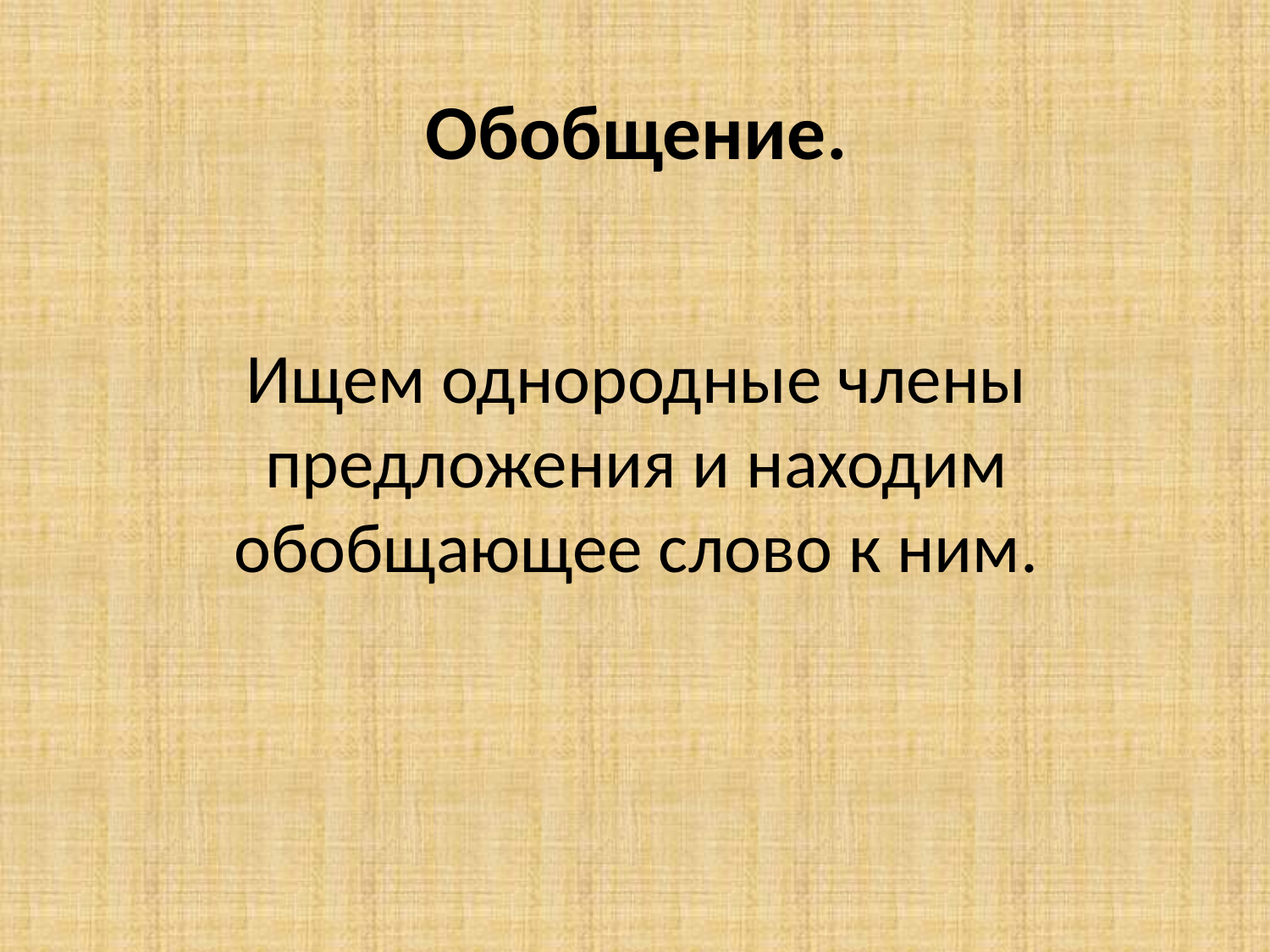

# Обобщение.
Ищем однородные члены предложения и находим обобщающее слово к ним.